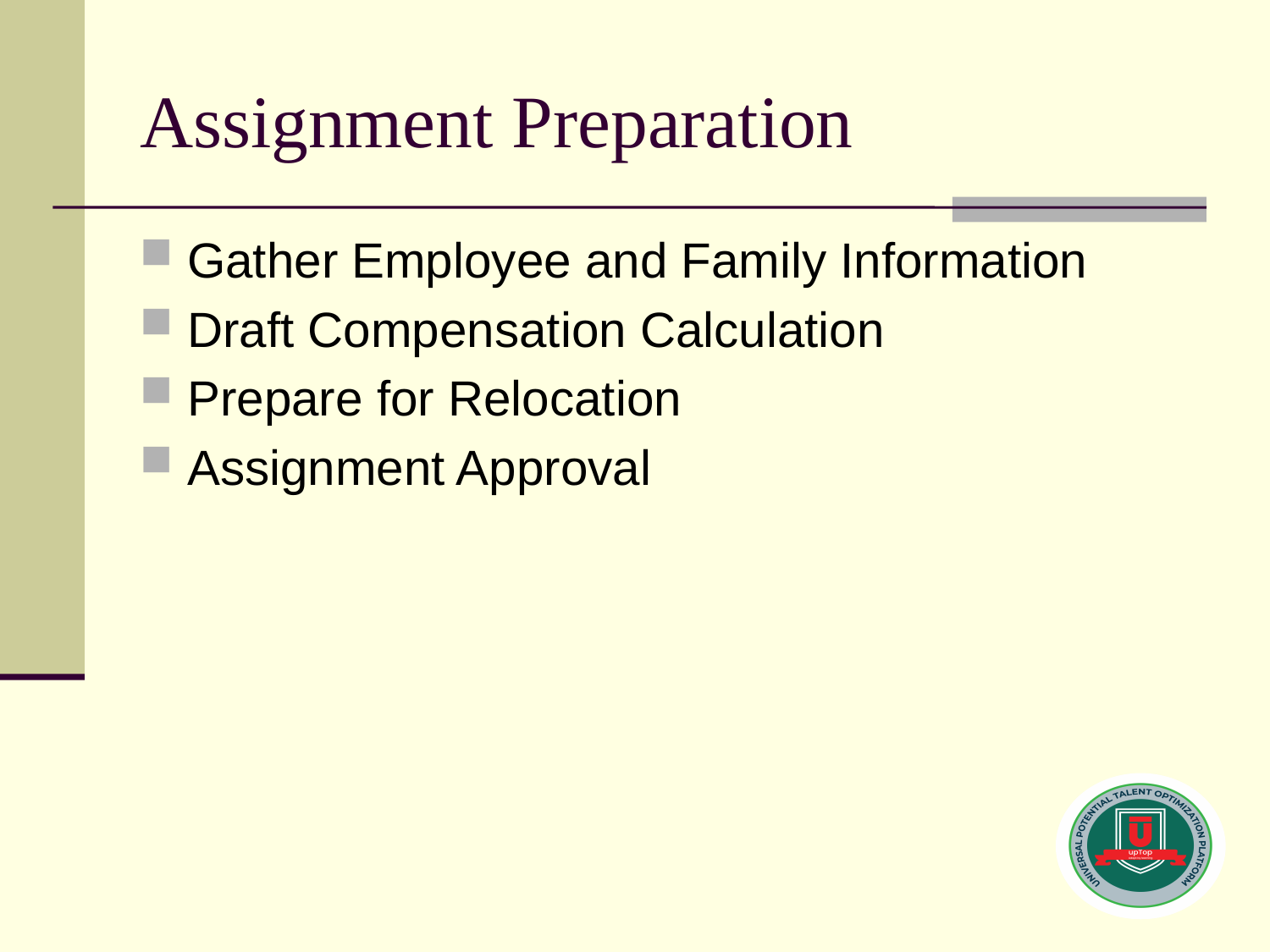

# Assignment Preparation
Gather Employee and Family Information
Draft Compensation Calculation
Prepare for Relocation
Assignment Approval